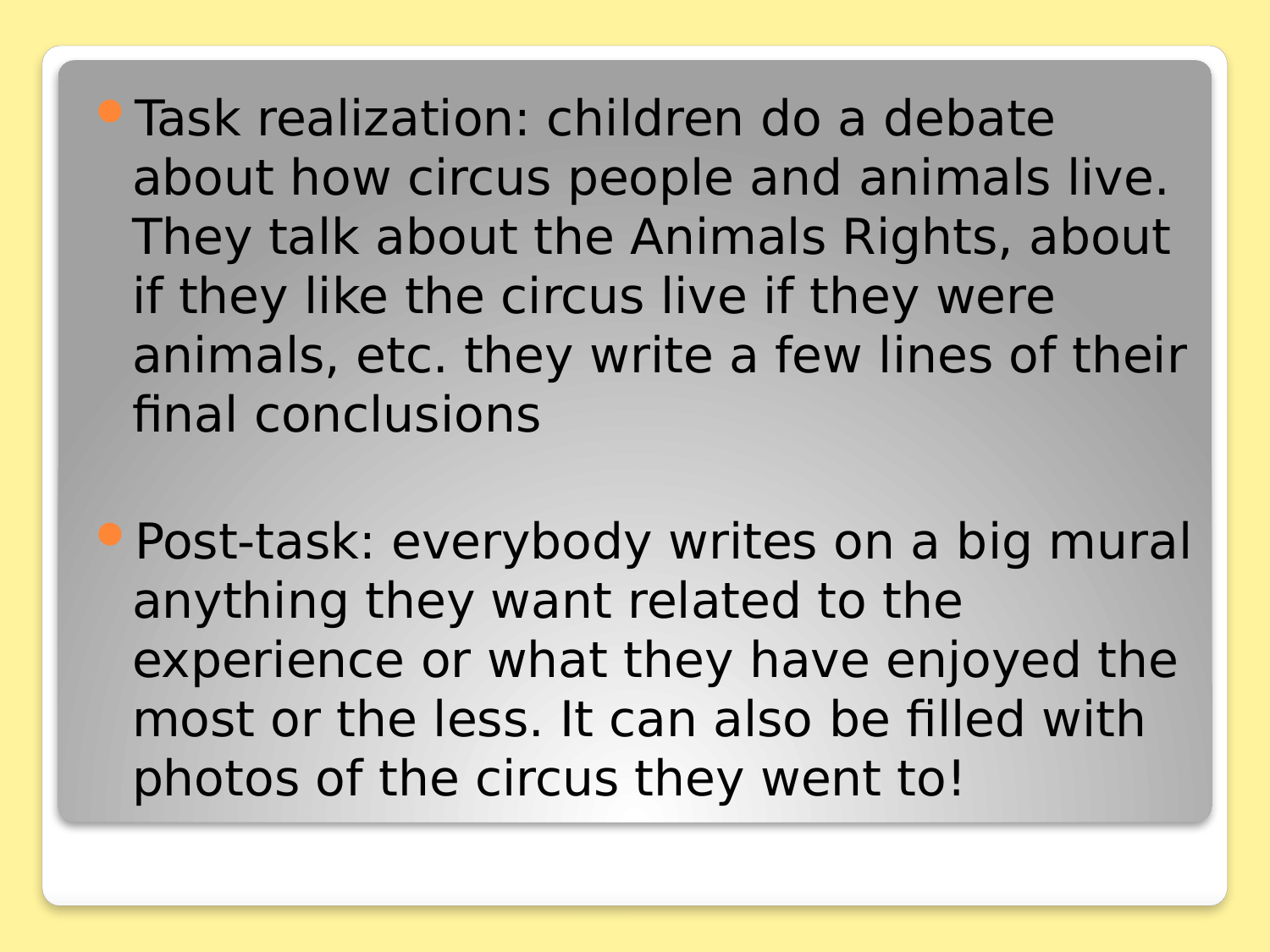

Task realization: children do a debate about how circus people and animals live. They talk about the Animals Rights, about if they like the circus live if they were animals, etc. they write a few lines of their final conclusions

Post-task: everybody writes on a big mural anything they want related to the experience or what they have enjoyed the most or the less. It can also be filled with photos of the circus they went to!

#